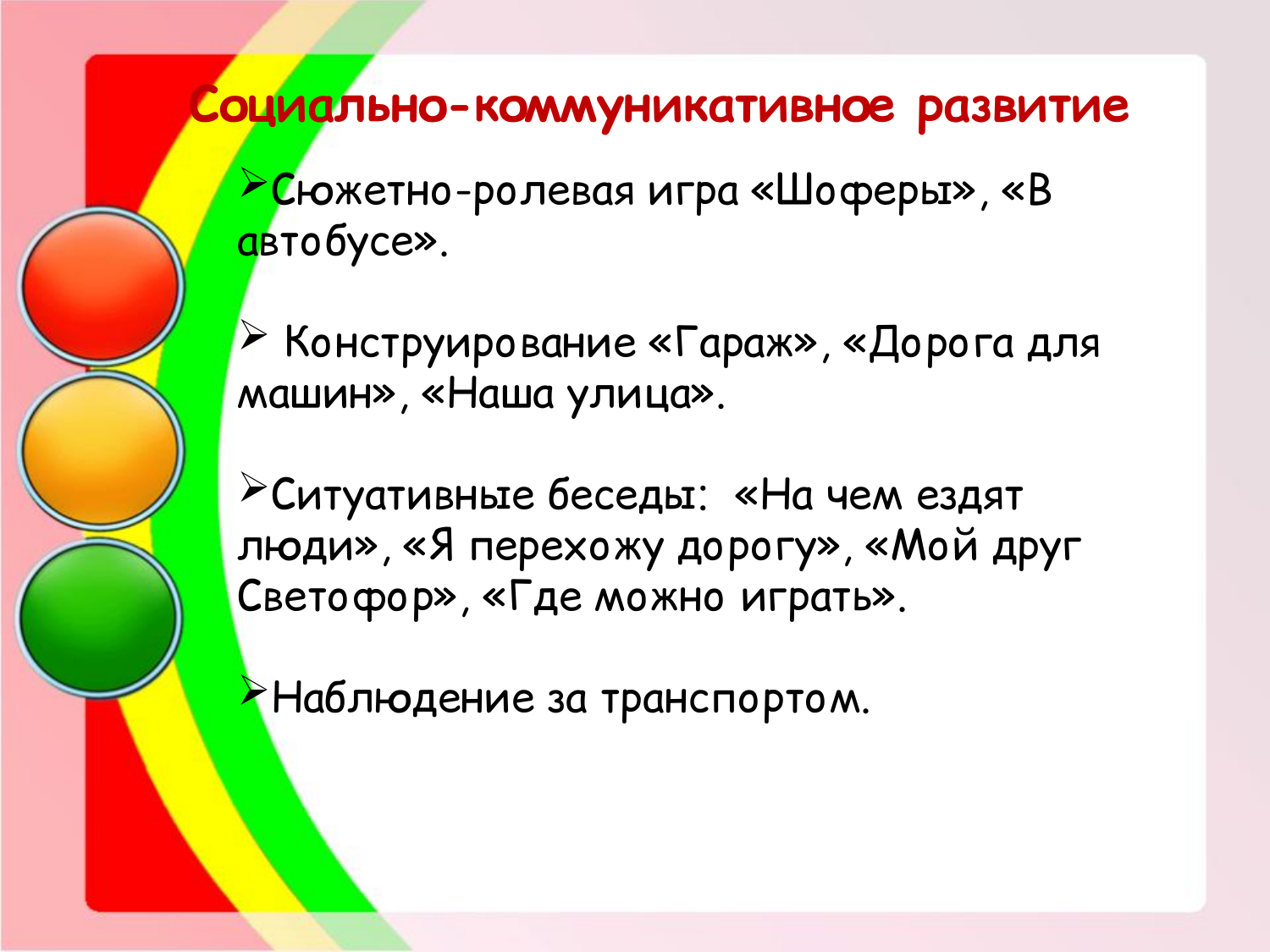

Социально-коммуникативное развитие
Сюжетно-ролевая игра «Шоферы», «В автобусе».

 Конструирование «Гараж», «Дорога для машин», «Наша улица».

Ситуативные беседы:  «На чем ездят люди», «Я перехожу дорогу», «Мой друг Светофор», «Где можно играть».

Наблюдение за транспортом.